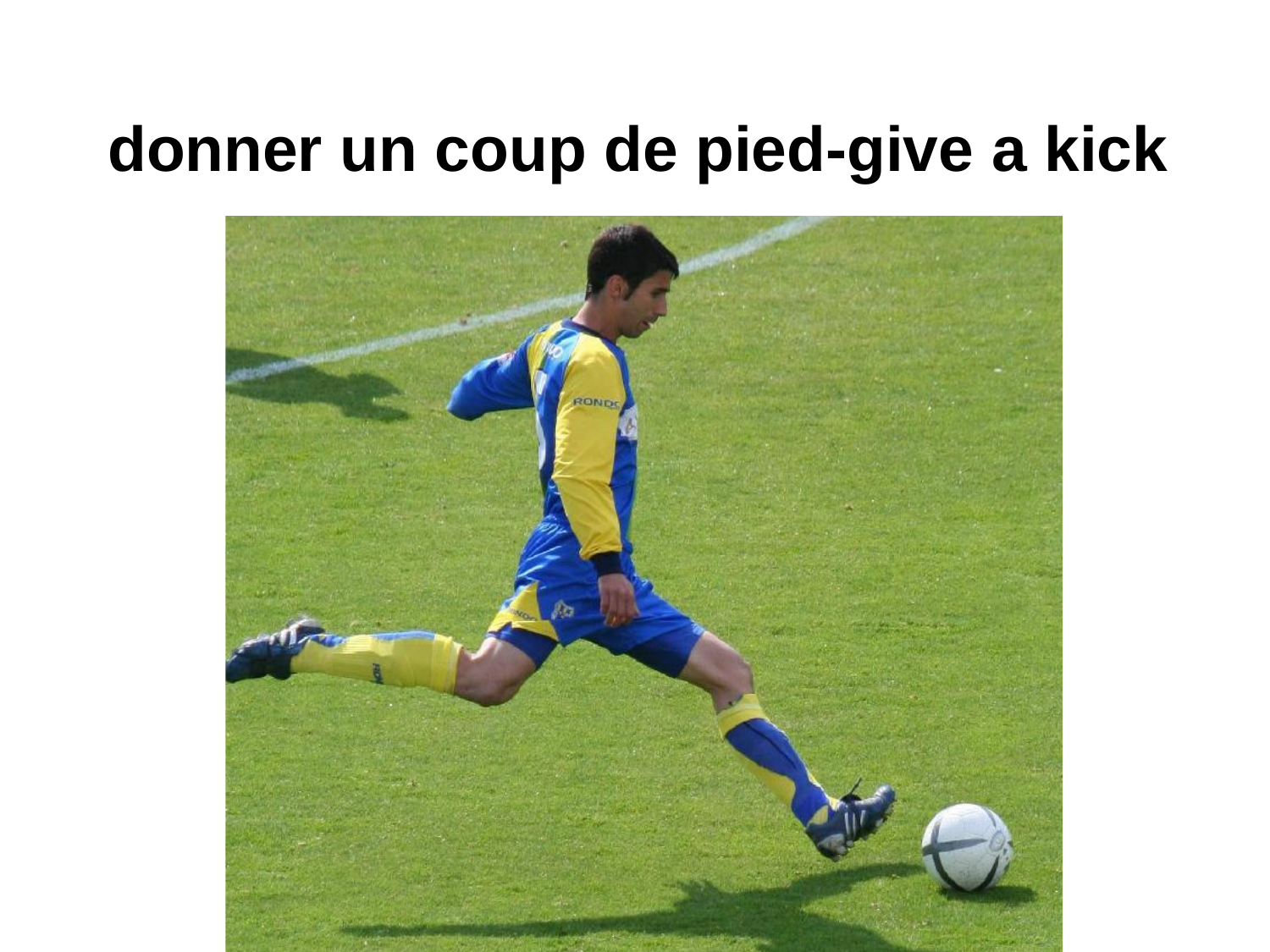

# donner un coup de pied-give a kick